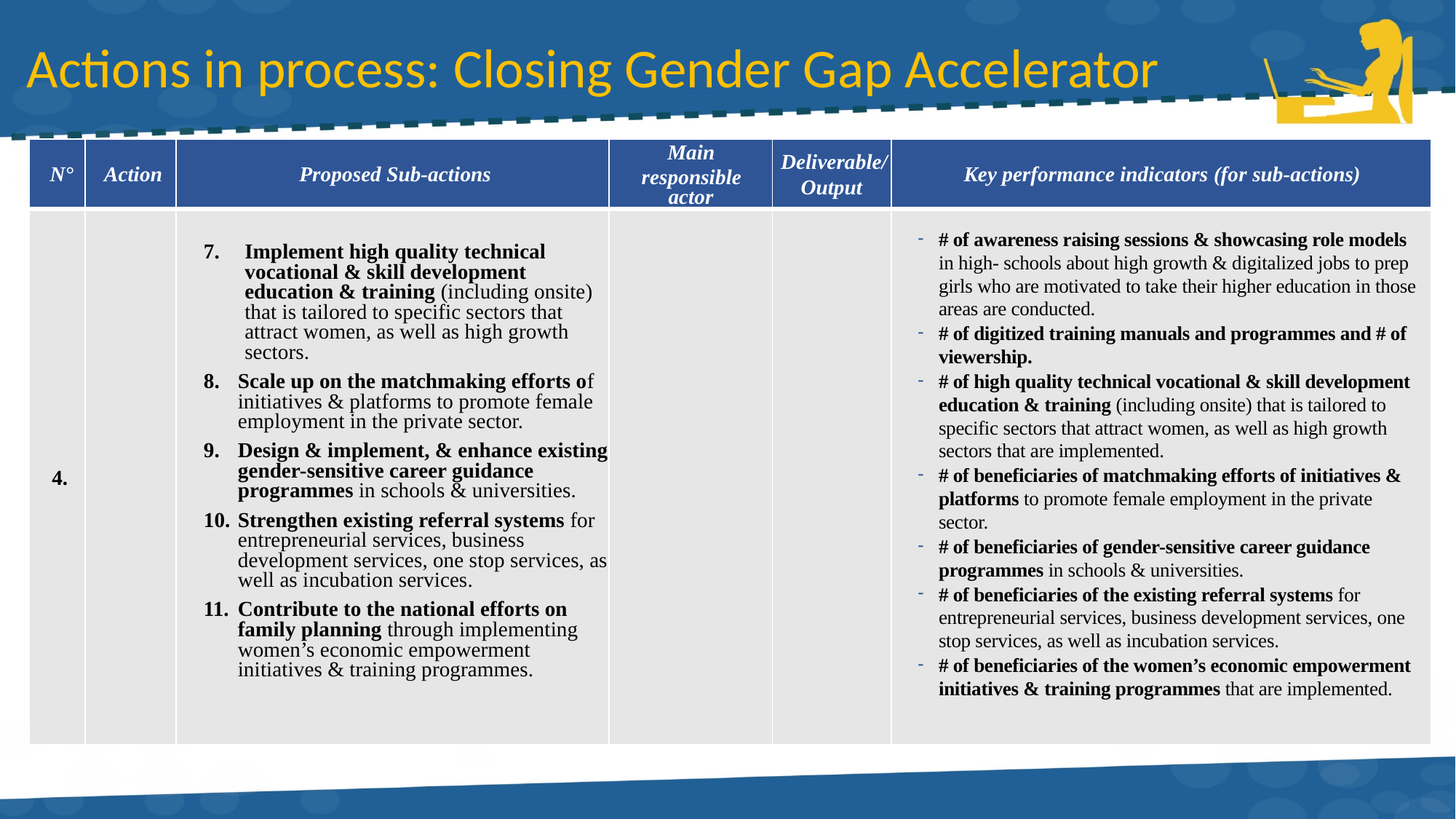

# Actions in process: Closing Gender Gap Accelerator
| N° | Action | Proposed Sub-actions | Main responsible actor | Deliverable/Output | Key performance indicators (for sub-actions) |
| --- | --- | --- | --- | --- | --- |
| 4. |  | Implement high quality technical vocational & skill development education & training (including onsite) that is tailored to specific sectors that attract women, as well as high growth sectors. Scale up on the matchmaking efforts of initiatives & platforms to promote female employment in the private sector. Design & implement, & enhance existing gender-sensitive career guidance programmes in schools & universities. Strengthen existing referral systems for entrepreneurial services, business development services, one stop services, as well as incubation services. Contribute to the national efforts on family planning through implementing women’s economic empowerment initiatives & training programmes. |  |  | # of awareness raising sessions & showcasing role models in high- schools about high growth & digitalized jobs to prep girls who are motivated to take their higher education in those areas are conducted. # of digitized training manuals and programmes and # of viewership. # of high quality technical vocational & skill development education & training (including onsite) that is tailored to specific sectors that attract women, as well as high growth sectors that are implemented. # of beneficiaries of matchmaking efforts of initiatives & platforms to promote female employment in the private sector. # of beneficiaries of gender-sensitive career guidance programmes in schools & universities. # of beneficiaries of the existing referral systems for entrepreneurial services, business development services, one stop services, as well as incubation services. # of beneficiaries of the women’s economic empowerment initiatives & training programmes that are implemented. |